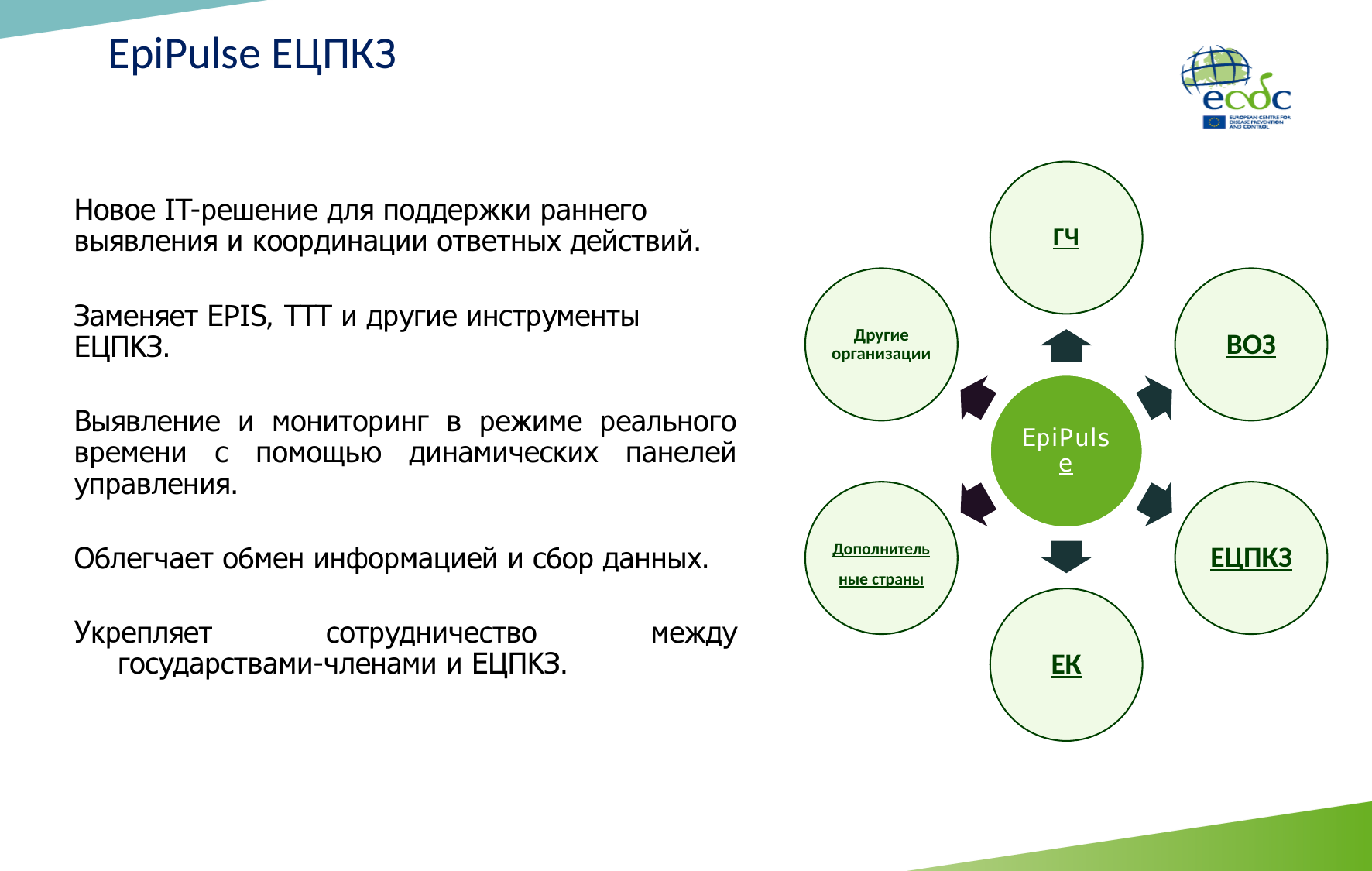

EpiPulse ЕЦПКЗ
EpiPulse

ГЧ

ВОЗ

ЕЦПКЗ

ЕК

Дополнительные страны

Другие организации
Новое IT-решение для поддержки раннего выявления и координации ответных действий.

Заменяет EPIS, TTT и другие инструменты ЕЦПКЗ.

Выявление и мониторинг в режиме реального времени с помощью динамических панелей управления.

Облегчает обмен информацией и сбор данных.

Укрепляет сотрудничество между государствами-членами и ЕЦПКЗ.